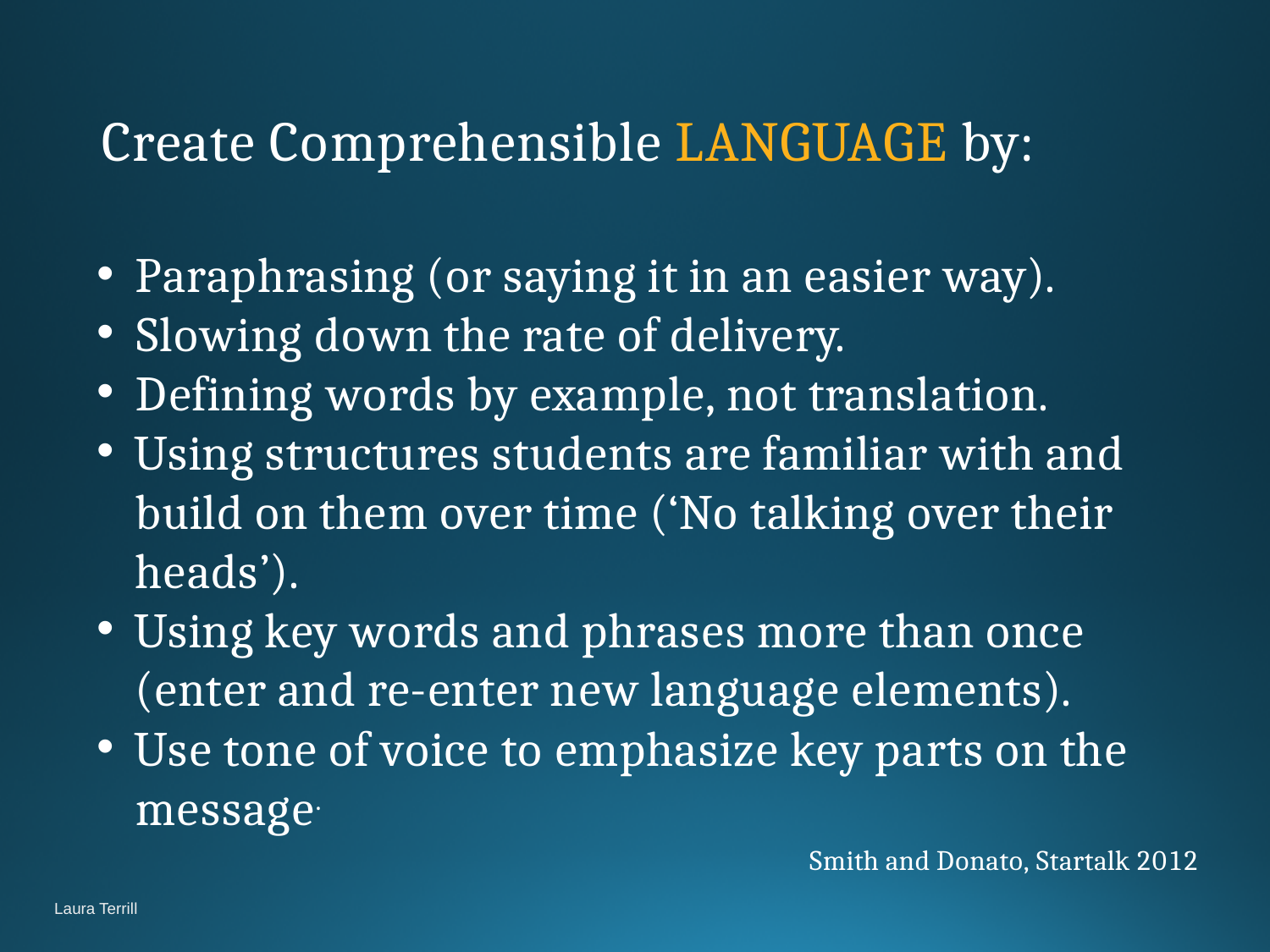

# Create Comprehensible LANGUAGE by:
Paraphrasing (or saying it in an easier way).
Slowing down the rate of delivery.
Defining words by example, not translation.
Using structures students are familiar with and build on them over time (‘No talking over their heads’).
Using key words and phrases more than once (enter and re-enter new language elements).
Use tone of voice to emphasize key parts on the message.
Smith and Donato, Startalk 2012
Laura Terrill